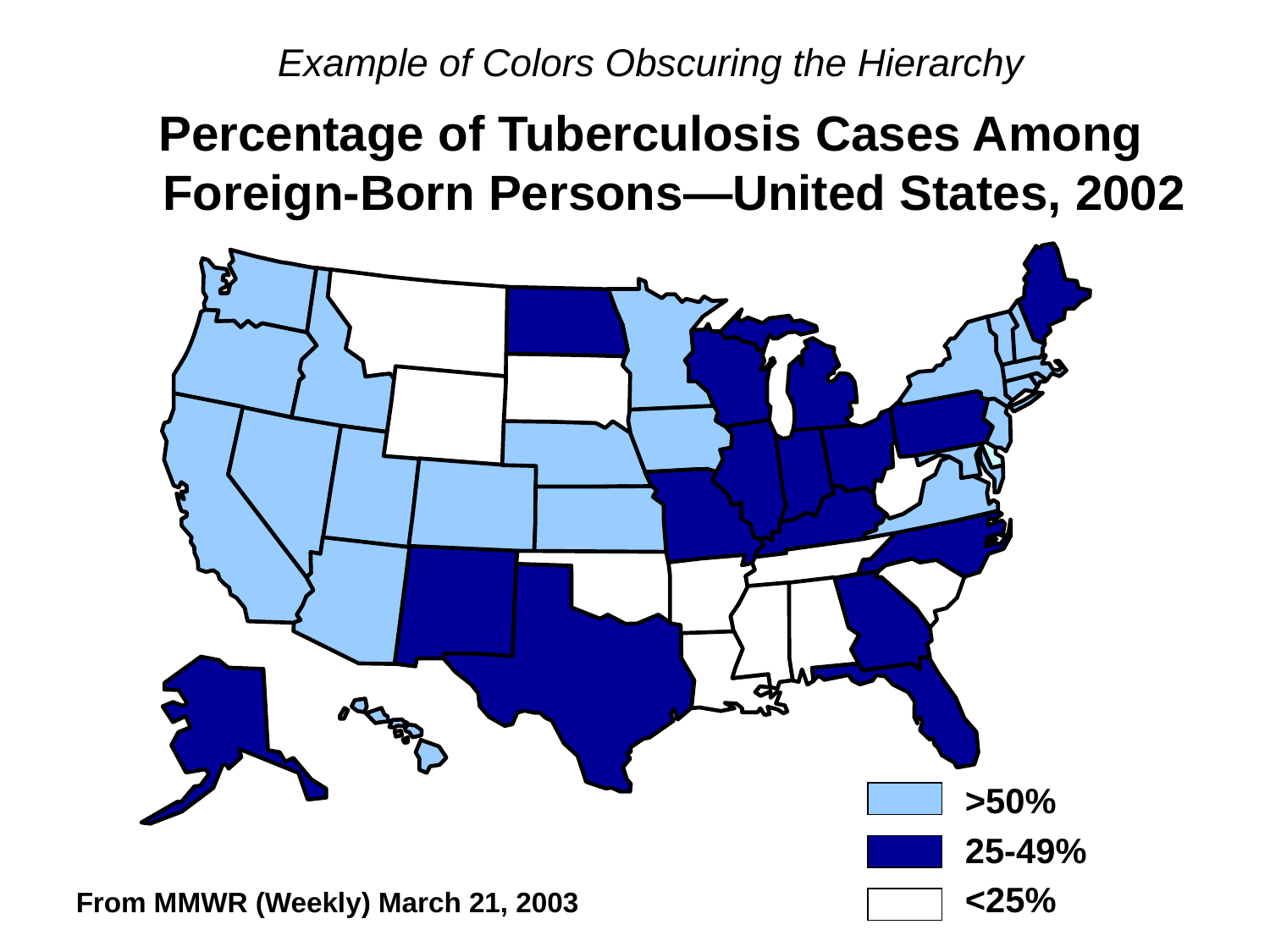

Example of Colors Obscuring the Hierarchy
Percentage of Tuberculosis Cases Among Foreign-Born Persons—United States, 2002

>50%
25-49%
<25%

From MMWR (Weekly) March 21, 2003